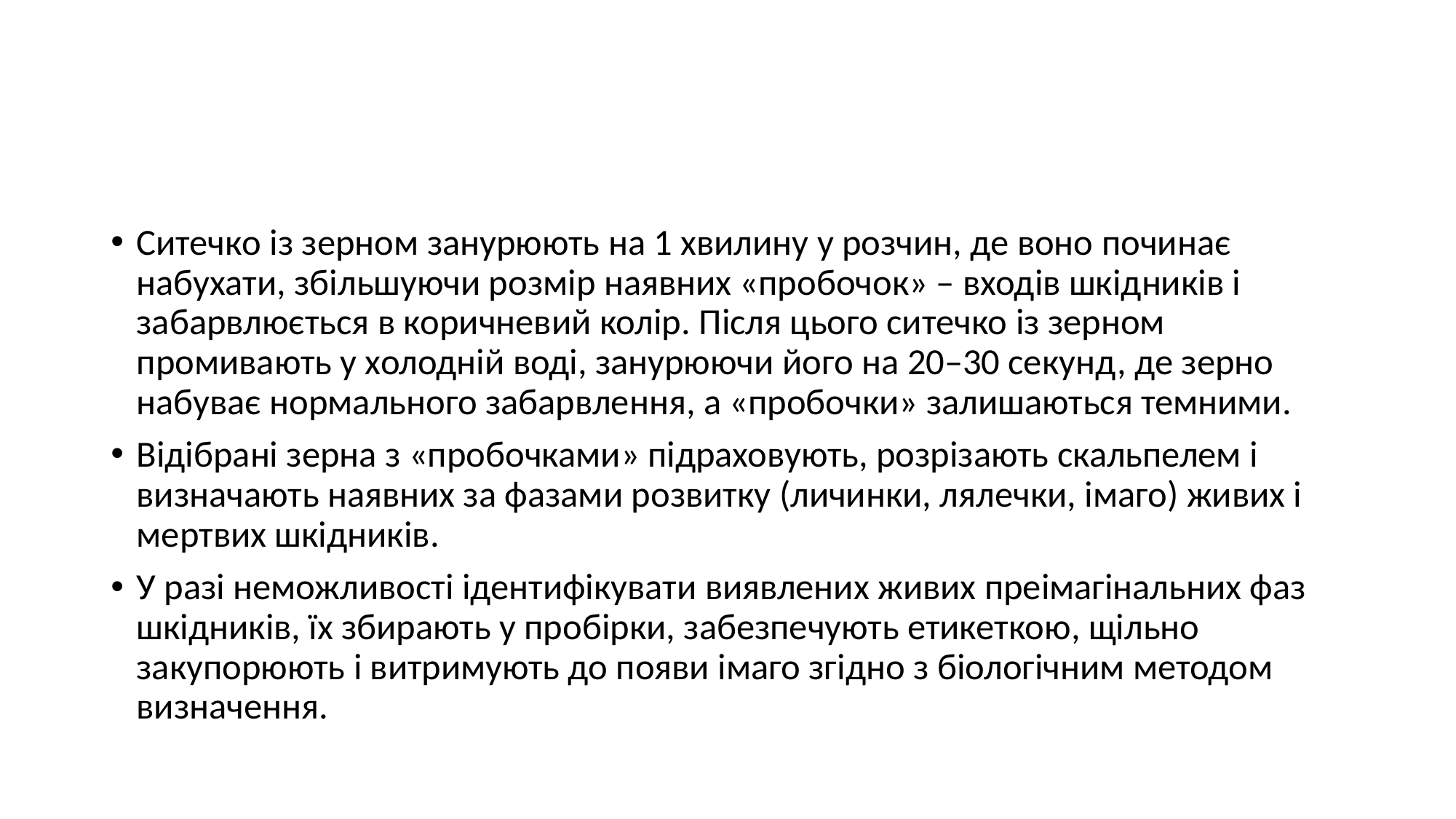

#
Ситечко із зерном занурюють на 1 хвилину у розчин, де воно починає набухати, збільшуючи розмір наявних «пробочок» – входів шкідників і забарвлюється в коричневий колір. Після цього ситечко із зерном промивають у холодній воді, занурюючи його на 20–30 секунд, де зерно набуває нормального забарвлення, а «пробочки» залишаються темними.
Відібрані зерна з «пробочками» підраховують, розрізають скальпелем і визначають наявних за фазами розвитку (личинки, лялечки, імаго) живих і мертвих шкідників.
У разі неможливості ідентифікувати виявлених живих преімагінальних фаз шкідників, їх збирають у пробірки, забезпечують етикеткою, щільно закупорюють і витримують до появи імаго згідно з біологічним методом визначення.